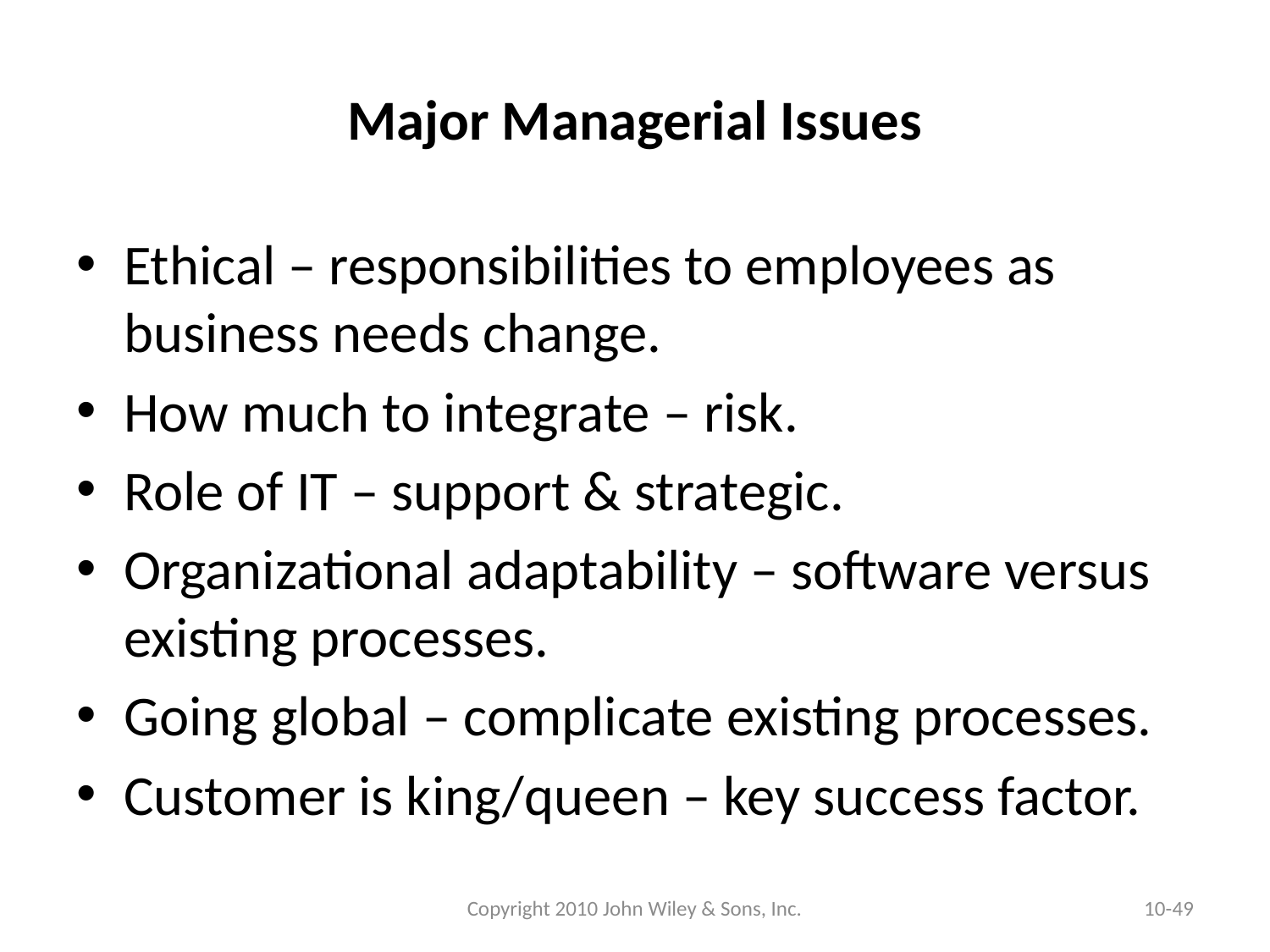

# Major Managerial Issues
Ethical – responsibilities to employees as business needs change.
How much to integrate – risk.
Role of IT – support & strategic.
Organizational adaptability – software versus existing processes.
Going global – complicate existing processes.
Customer is king/queen – key success factor.
Copyright 2010 John Wiley & Sons, Inc.
10-49